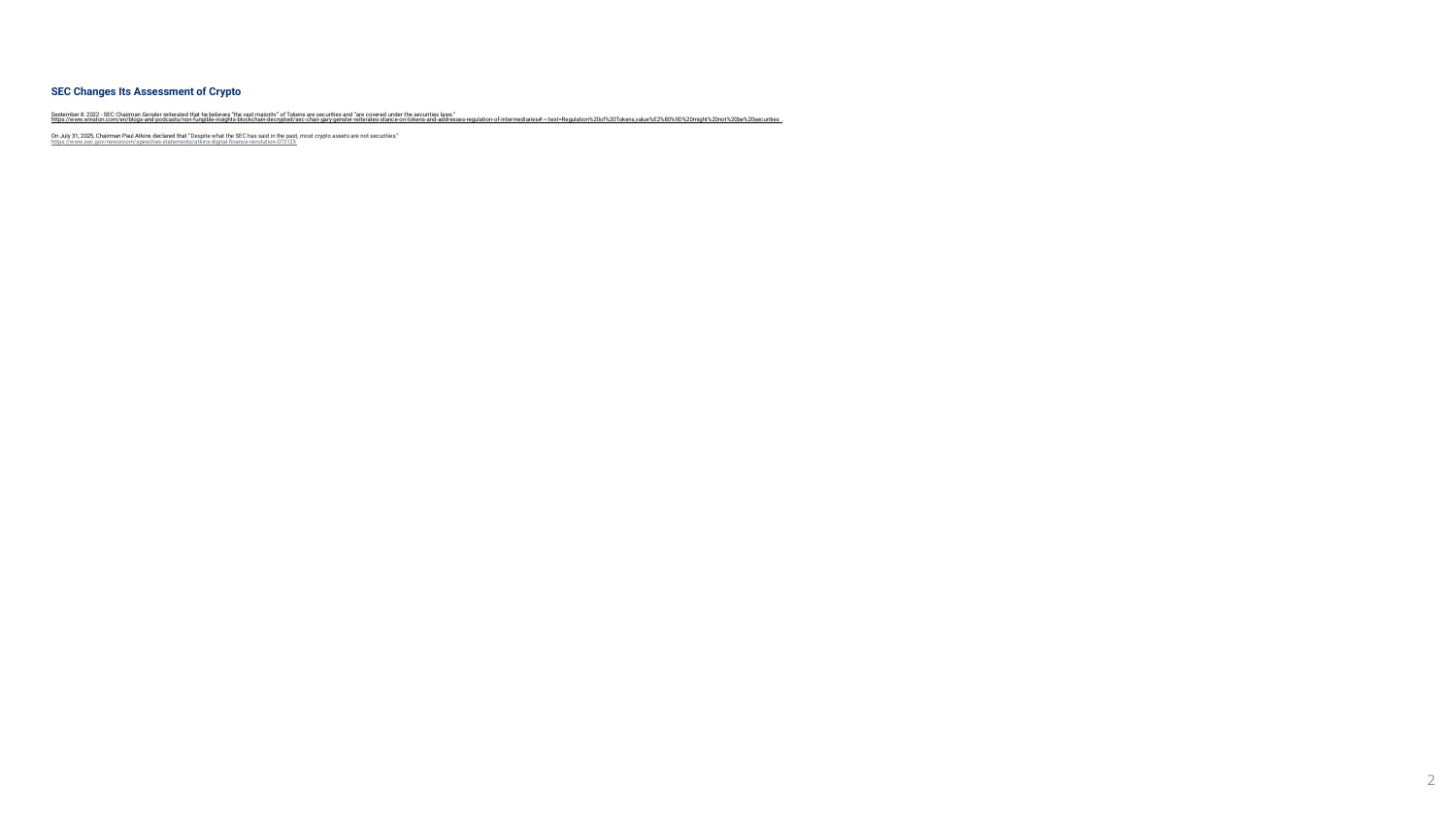

# SEC Changes Its Assessment of Crypto

September 8, 2022 - SEC Chairman Gensler reiterated that he believes “the vast majority” of Tokens are securities and “are covered under the securities laws.”
https://www.winston.com/en/blogs-and-podcasts/non-fungible-insights-blockchain-decrypted/sec-chair-gary-gensler-reiterates-stance-on-tokens-and-addresses-regulation-of-intermediaries#:~:text=Regulation%20of%20Tokens,value%E2%80%9D%20might%20not%20be%20securities.

On July 31, 2025, Chairman Paul Atkins declared that “Despite what the SEC has said in the past, most crypto assets are not securities.”
https://www.sec.gov/newsroom/speeches-statements/atkins-digital-finance-revolution-073125

2